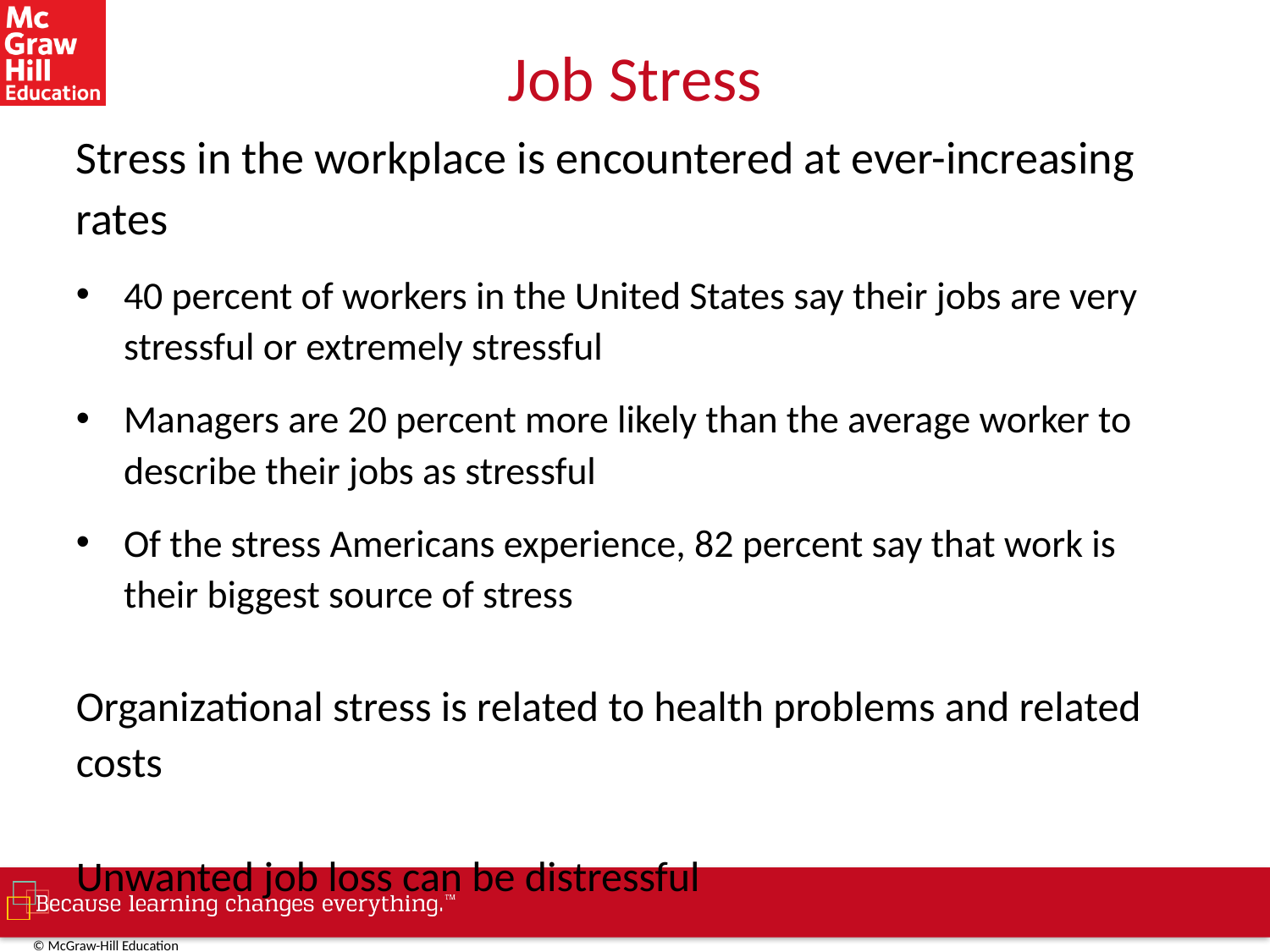

# Job Stress
Stress in the workplace is encountered at ever-increasing rates
40 percent of workers in the United States say their jobs are very stressful or extremely stressful
Managers are 20 percent more likely than the average worker to describe their jobs as stressful
Of the stress Americans experience, 82 percent say that work is their biggest source of stress

Organizational stress is related to health problems and related costs

Unwanted job loss can be distressful